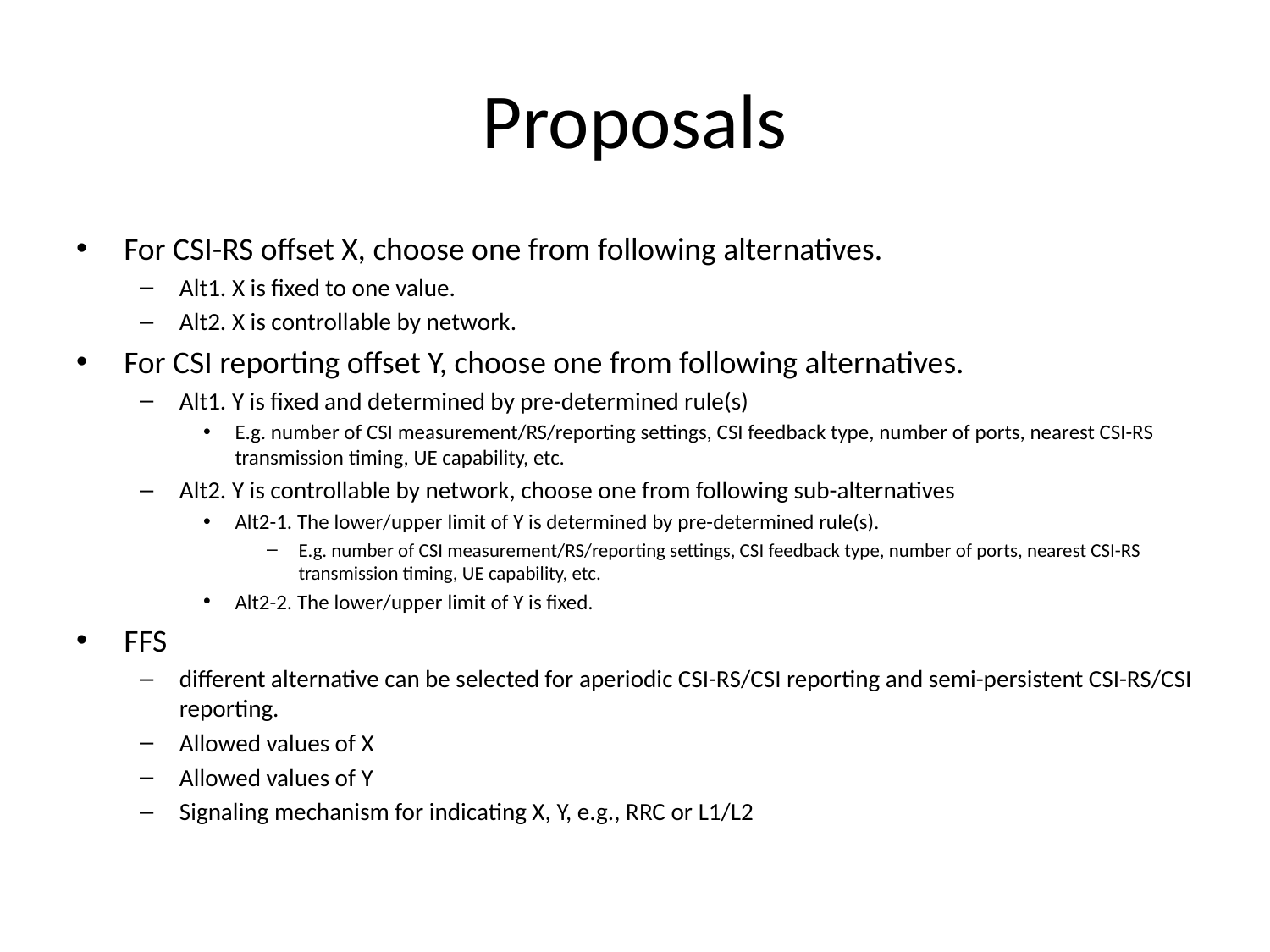

# Proposals
For CSI-RS offset X, choose one from following alternatives.
Alt1. X is fixed to one value.
Alt2. X is controllable by network.
For CSI reporting offset Y, choose one from following alternatives.
Alt1. Y is fixed and determined by pre-determined rule(s)
E.g. number of CSI measurement/RS/reporting settings, CSI feedback type, number of ports, nearest CSI-RS transmission timing, UE capability, etc.
Alt2. Y is controllable by network, choose one from following sub-alternatives
Alt2-1. The lower/upper limit of Y is determined by pre-determined rule(s).
E.g. number of CSI measurement/RS/reporting settings, CSI feedback type, number of ports, nearest CSI-RS transmission timing, UE capability, etc.
Alt2-2. The lower/upper limit of Y is fixed.
FFS
different alternative can be selected for aperiodic CSI-RS/CSI reporting and semi-persistent CSI-RS/CSI reporting.
Allowed values of X
Allowed values of Y
Signaling mechanism for indicating X, Y, e.g., RRC or L1/L2